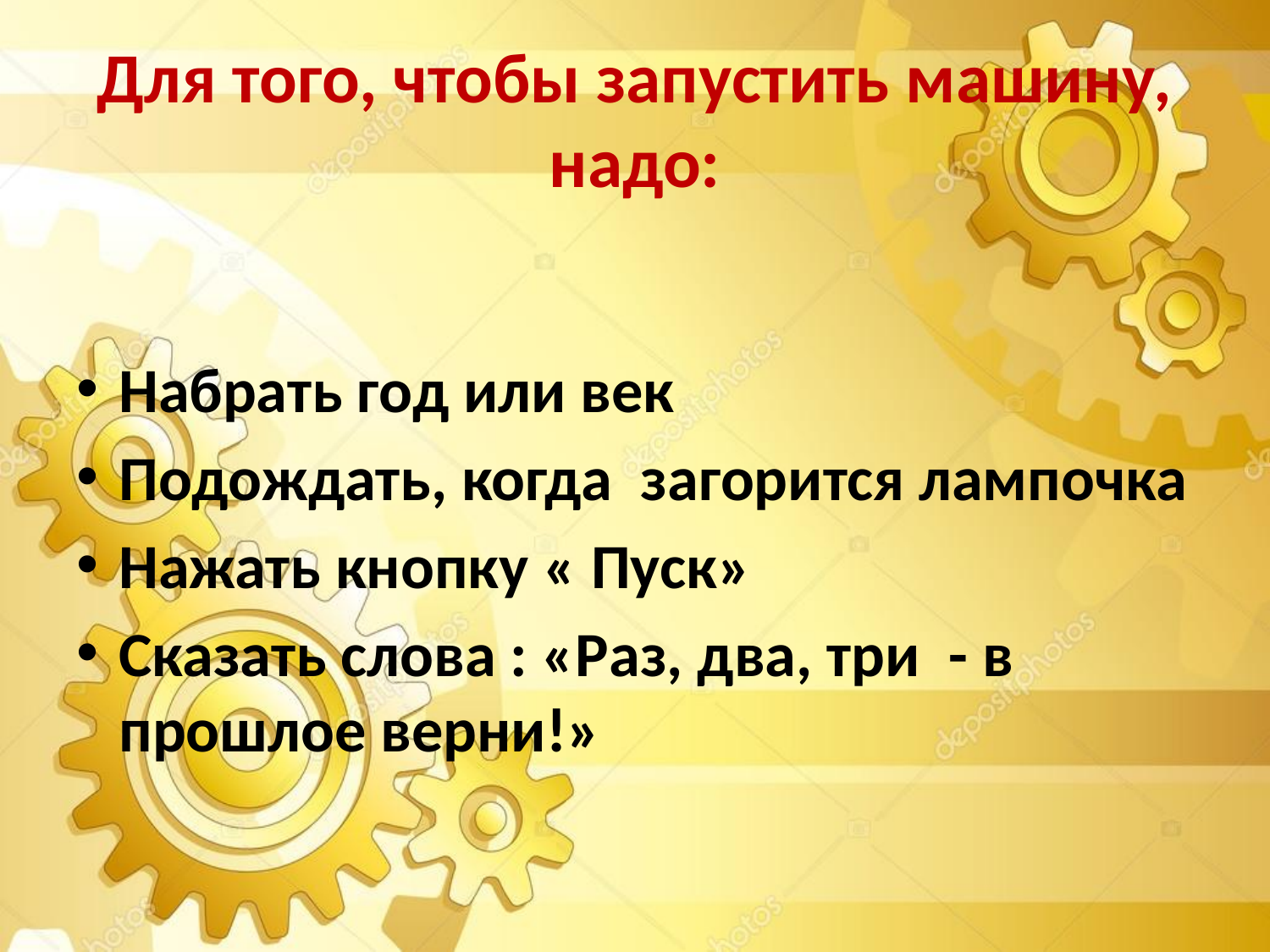

# Для того, чтобы запустить машину, надо:

Набрать год или век
Подождать, когда  загорится лампочка
Нажать кнопку « Пуск»
Сказать слова : «Раз, два, три  - в прошлое верни!»